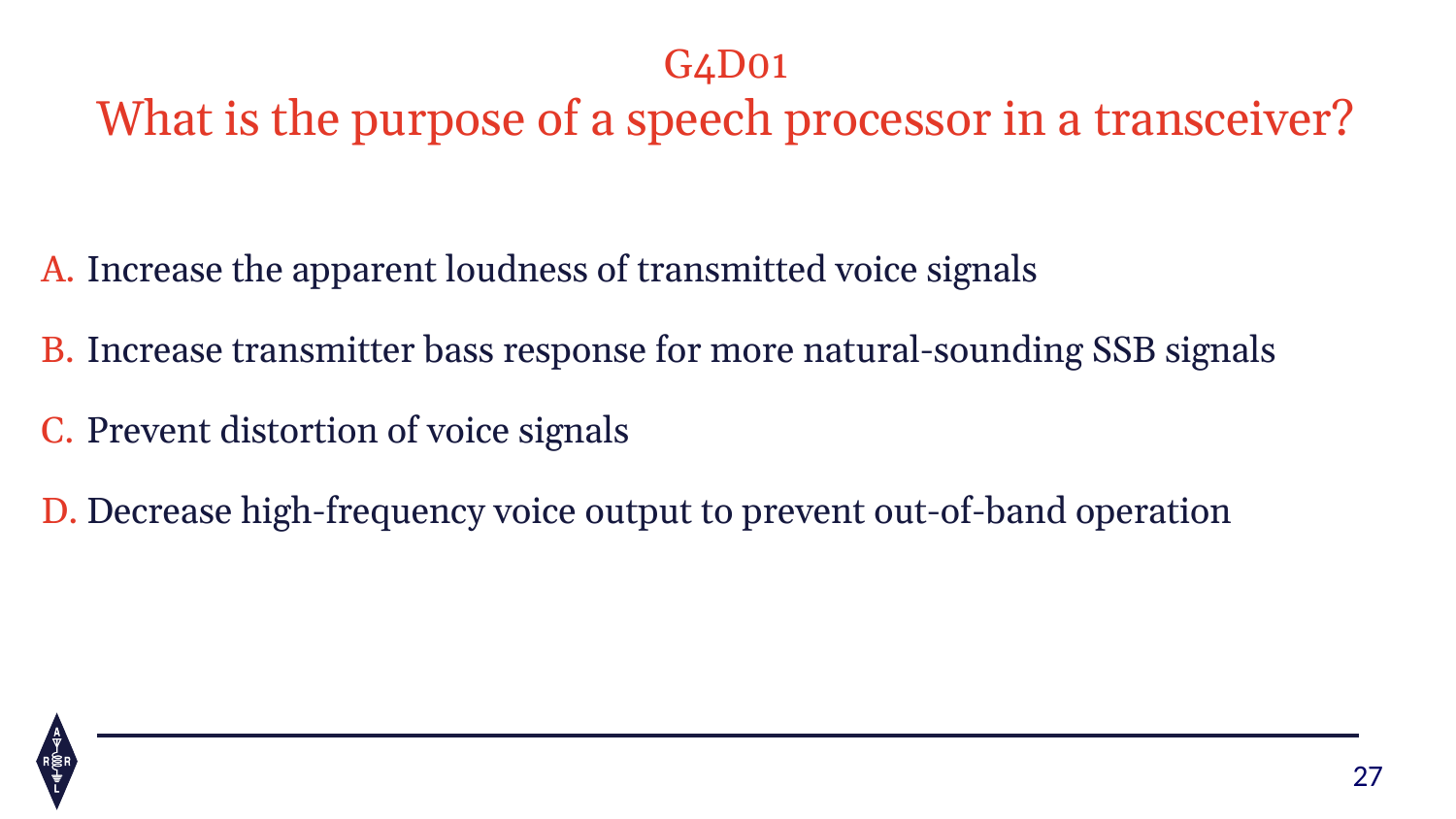

G4D01
What is the purpose of a speech processor in a transceiver?
Increase the apparent loudness of transmitted voice signals
Increase transmitter bass response for more natural-sounding SSB signals
Prevent distortion of voice signals
Decrease high-frequency voice output to prevent out-of-band operation
27